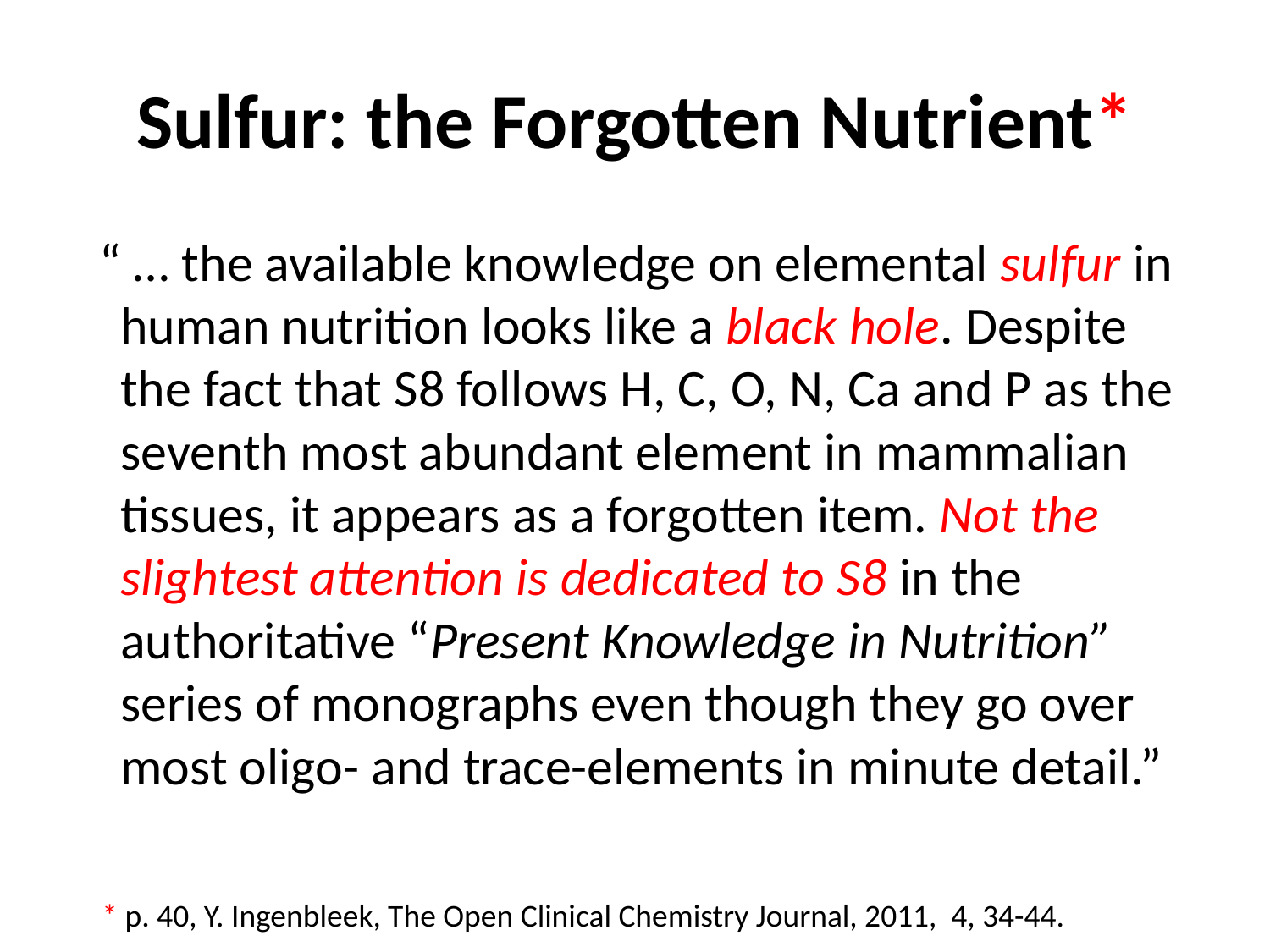

# Sulfur: the Forgotten Nutrient*
  “ … the available knowledge on elemental sulfur in human nutrition looks like a black hole. Despite the fact that S8 follows H, C, O, N, Ca and P as the seventh most abundant element in mammalian tissues, it appears as a forgotten item. Not the slightest attention is dedicated to S8 in the authoritative “Present Knowledge in Nutrition” series of monographs even though they go over most oligo- and trace-elements in minute detail.”
* p. 40, Y. Ingenbleek, The Open Clinical Chemistry Journal, 2011,  4, 34-44.